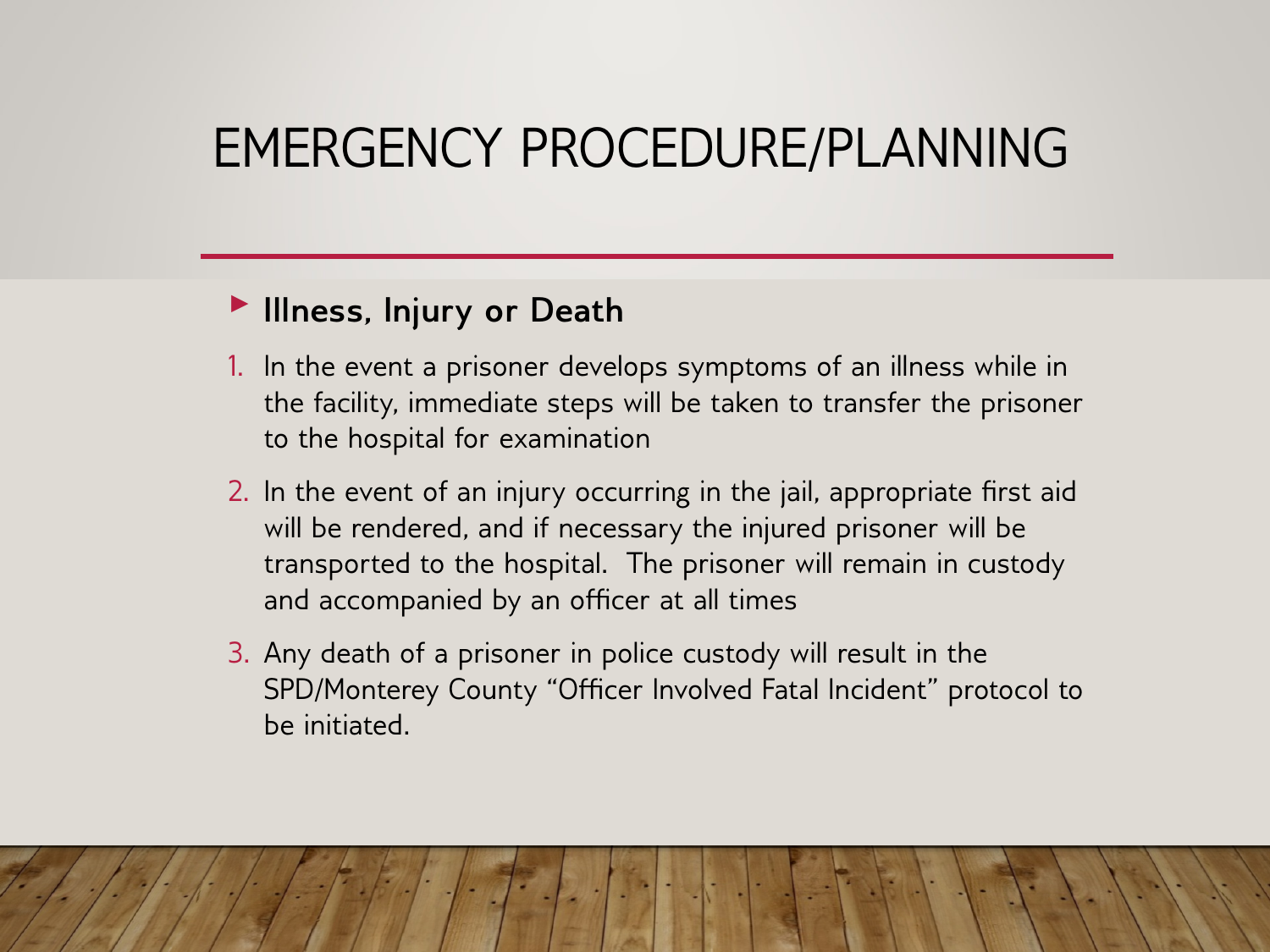

# EMERGENCY PROCEDURE/PLANNING
Illness, Injury or Death
In the event a prisoner develops symptoms of an illness while in the facility, immediate steps will be taken to transfer the prisoner to the hospital for examination
In the event of an injury occurring in the jail, appropriate first aid will be rendered, and if necessary the injured prisoner will be transported to the hospital.  The prisoner will remain in custody and accompanied by an officer at all times
Any death of a prisoner in police custody will result in the SPD/Monterey County “Officer Involved Fatal Incident” protocol to be initiated.